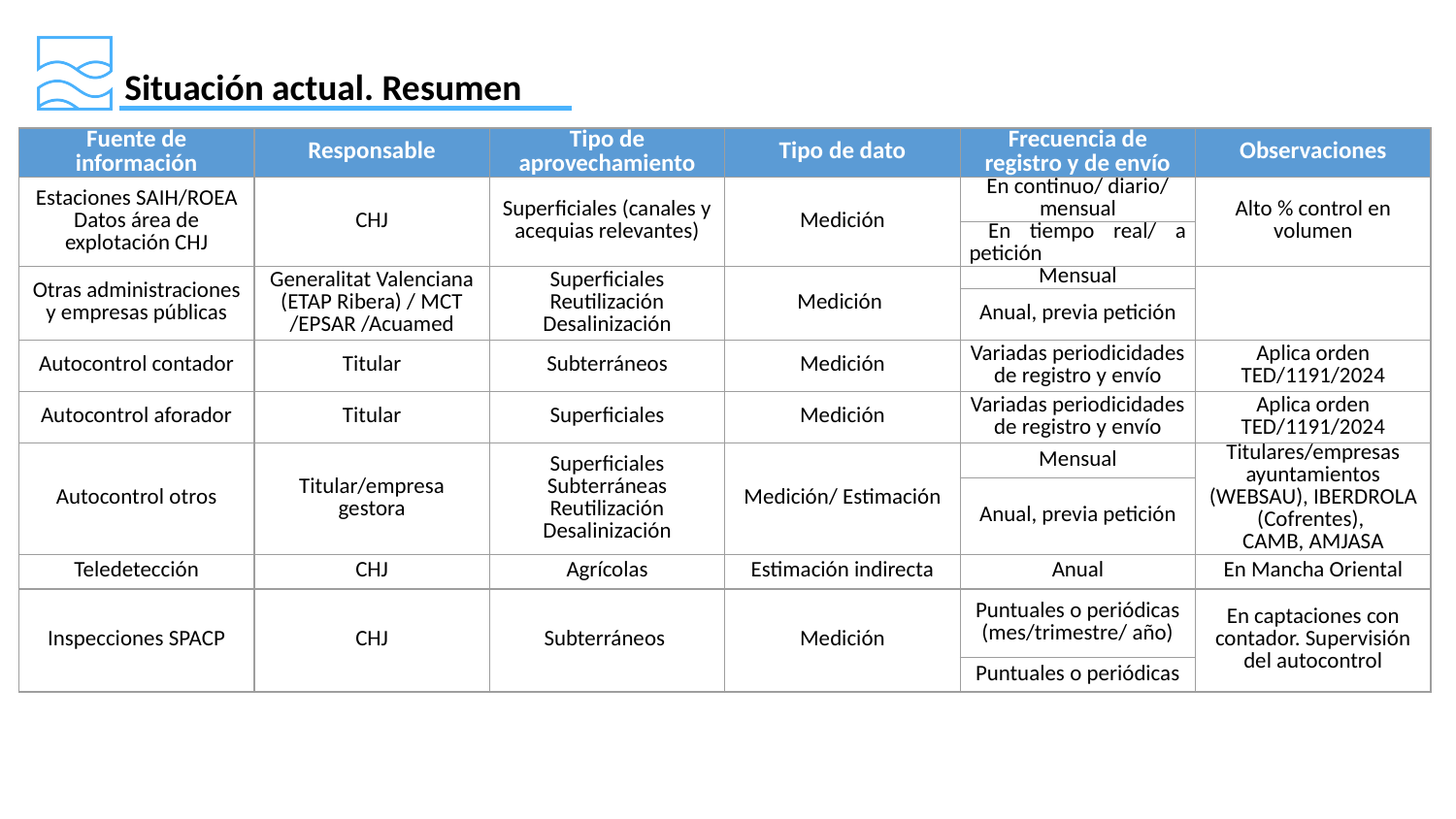

Situación actual. Resumen
| Fuente de información | Responsable | Tipo de aprovechamiento | Tipo de dato | Frecuencia de registro y de envío | Observaciones |
| --- | --- | --- | --- | --- | --- |
| Estaciones SAIH/ROEA Datos área de explotación CHJ | CHJ | Superficiales (canales y acequias relevantes) | Medición | En continuo/ diario/ mensual | Alto % control en volumen |
|  |  |  |  | En tiempo real/ a petición |  |
| Otras administraciones y empresas públicas | Generalitat Valenciana (ETAP Ribera) / MCT /EPSAR /Acuamed | Superficiales Reutilización Desalinización | Medición | Mensual |  |
|  |  |  |  | Anual, previa petición |  |
| Autocontrol contador | Titular | Subterráneos | Medición | Variadas periodicidades de registro y envío | Aplica orden TED/1191/2024 |
| Autocontrol aforador | Titular | Superficiales | Medición | Variadas periodicidades de registro y envío | Aplica orden TED/1191/2024 |
| Autocontrol otros | Titular/empresa gestora | Superficiales Subterráneas Reutilización Desalinización | Medición/ Estimación | Mensual | Titulares/empresas ayuntamientos (WEBSAU), IBERDROLA (Cofrentes), CAMB, AMJASA |
|  |  |  |  | Anual, previa petición |  |
| Teledetección | CHJ | Agrícolas | Estimación indirecta | Anual | En Mancha Oriental |
| Inspecciones SPACP | CHJ | Subterráneos | Medición | Puntuales o periódicas (mes/trimestre/ año) | En captaciones con contador. Supervisión del autocontrol |
|  |  |  |  | Puntuales o periódicas |  |